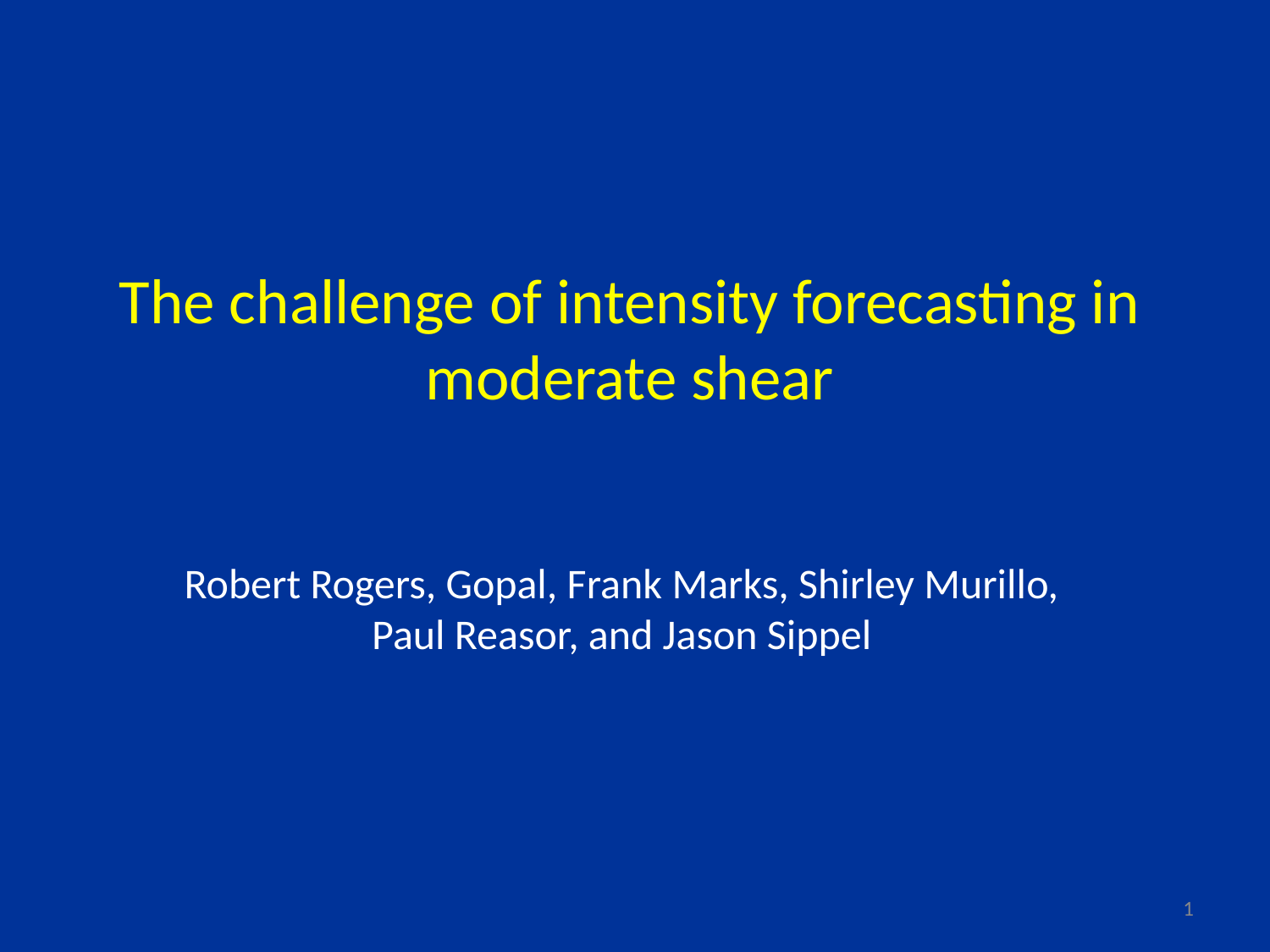

The challenge of intensity forecasting in moderate shear
Robert Rogers, Gopal, Frank Marks, Shirley Murillo, Paul Reasor, and Jason Sippel
1